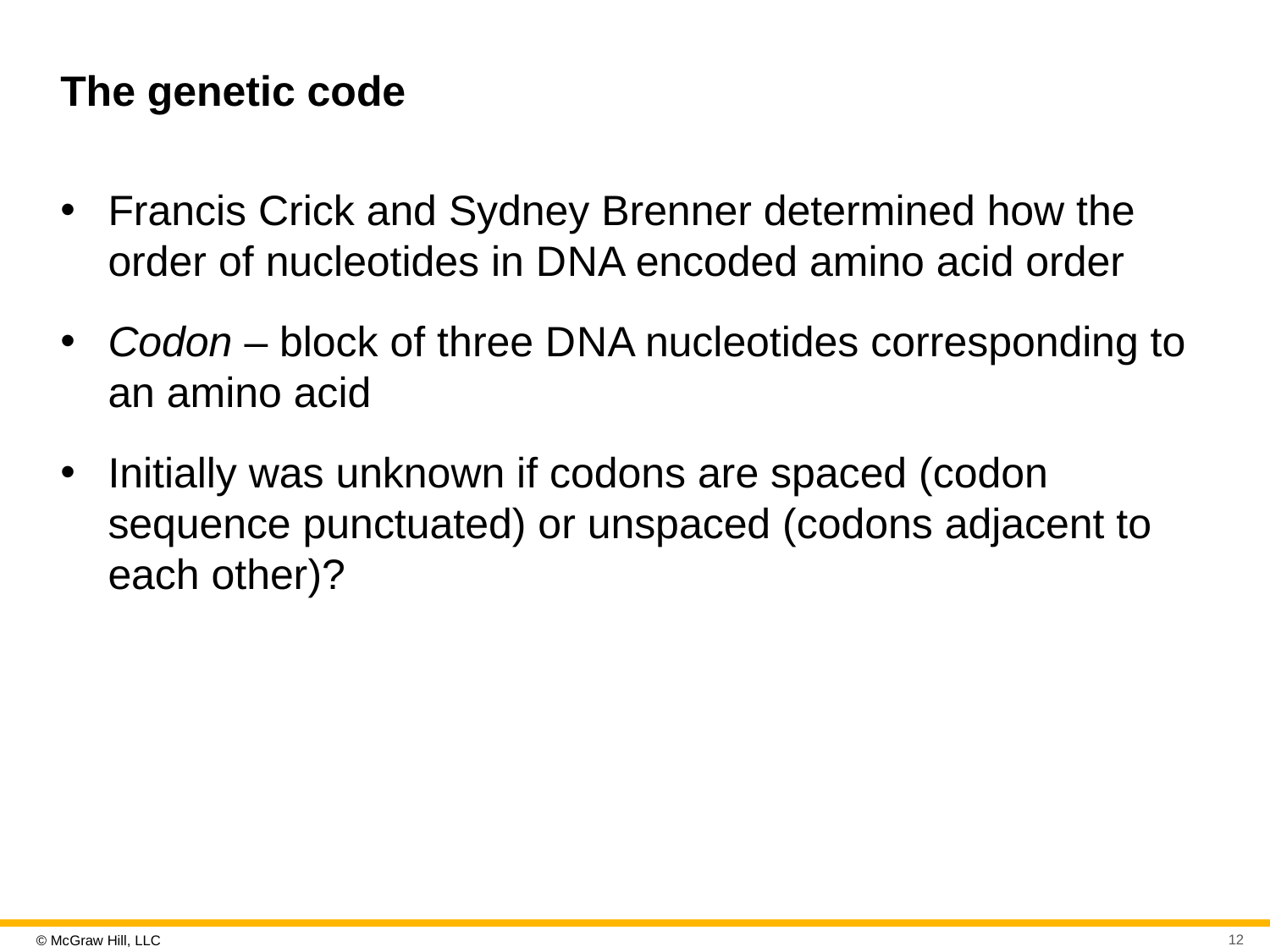

# The genetic code
Francis Crick and Sydney Brenner determined how the order of nucleotides in D N A encoded amino acid order
Codon – block of three D N A nucleotides corresponding to an amino acid
Initially was unknown if codons are spaced (codon sequence punctuated) or unspaced (codons adjacent to each other)?
12